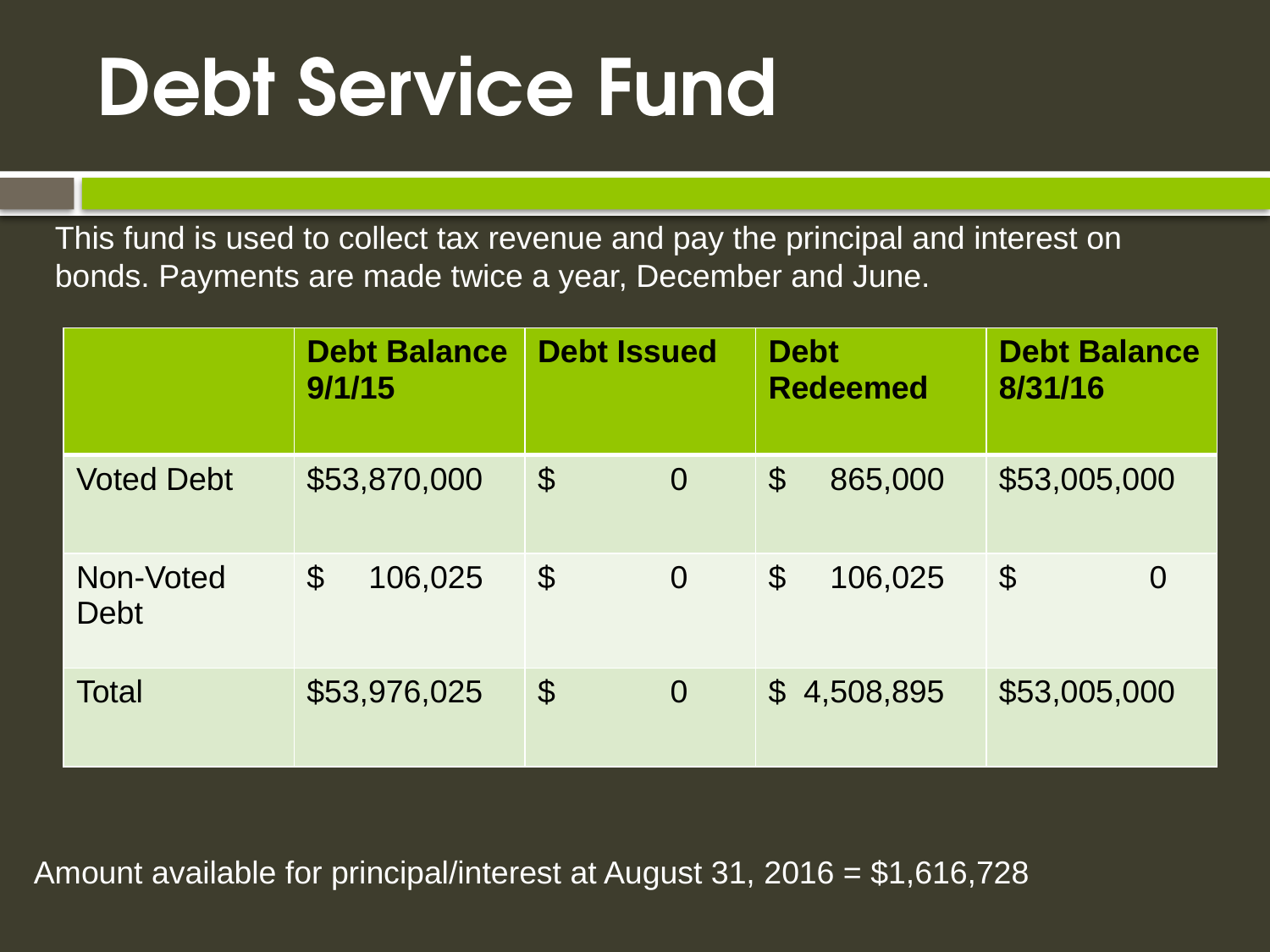

Debt Service Fund
This fund is used to collect tax revenue and pay the principal and interest on bonds. Payments are made twice a year, December and June.
|  | Debt Balance 9/1/15 | Debt Issued | Debt Redeemed | Debt Balance 8/31/16 |
| --- | --- | --- | --- | --- |
| Voted Debt | $53,870,000 | $ 0 | $ 865,000 | $53,005,000 |
| Non-Voted Debt | $ 106,025 | $ 0 | $ 106,025 | $ 0 |
| Total | $53,976,025 | $ 0 | $ 4,508,895 | $53,005,000 |
Amount available for principal/interest at August 31, 2016 = $1,616,728